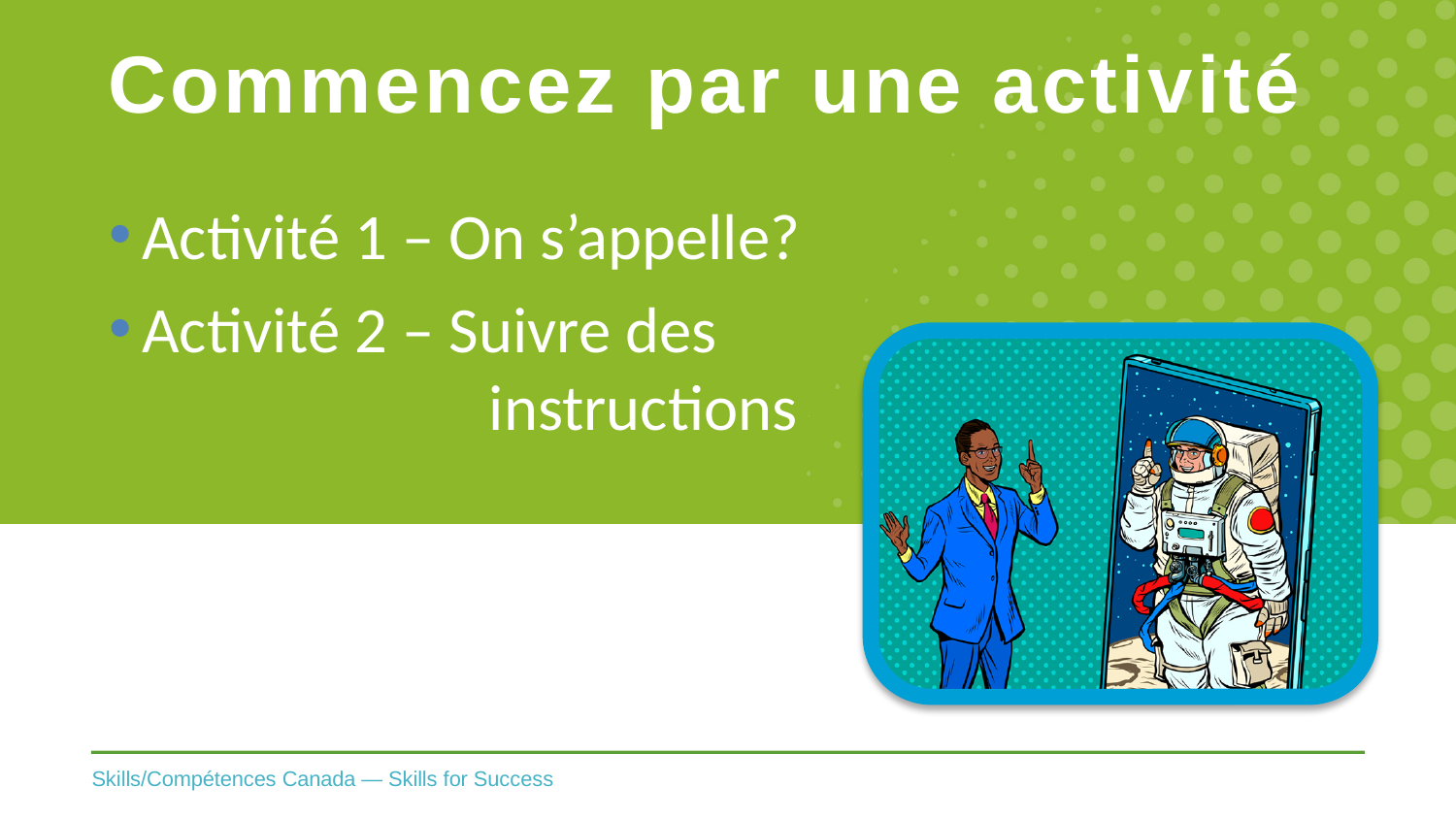

# Commencez par une activité
Activité 1 – On s’appelle?
Activité 2 – Suivre des
	instructions